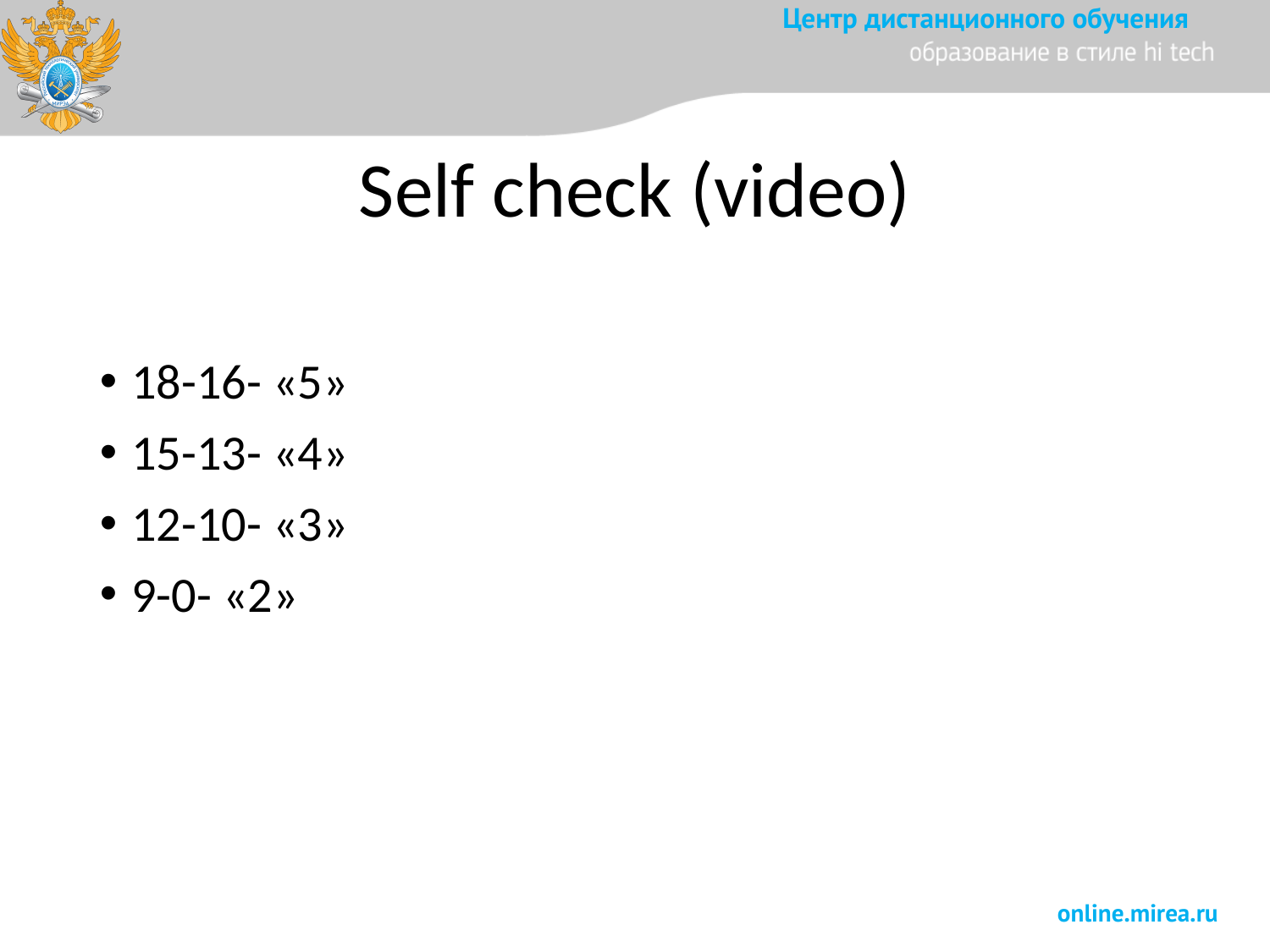

# Self check (video)
18-16- «5»
15-13- «4»
12-10- «3»
9-0- «2»